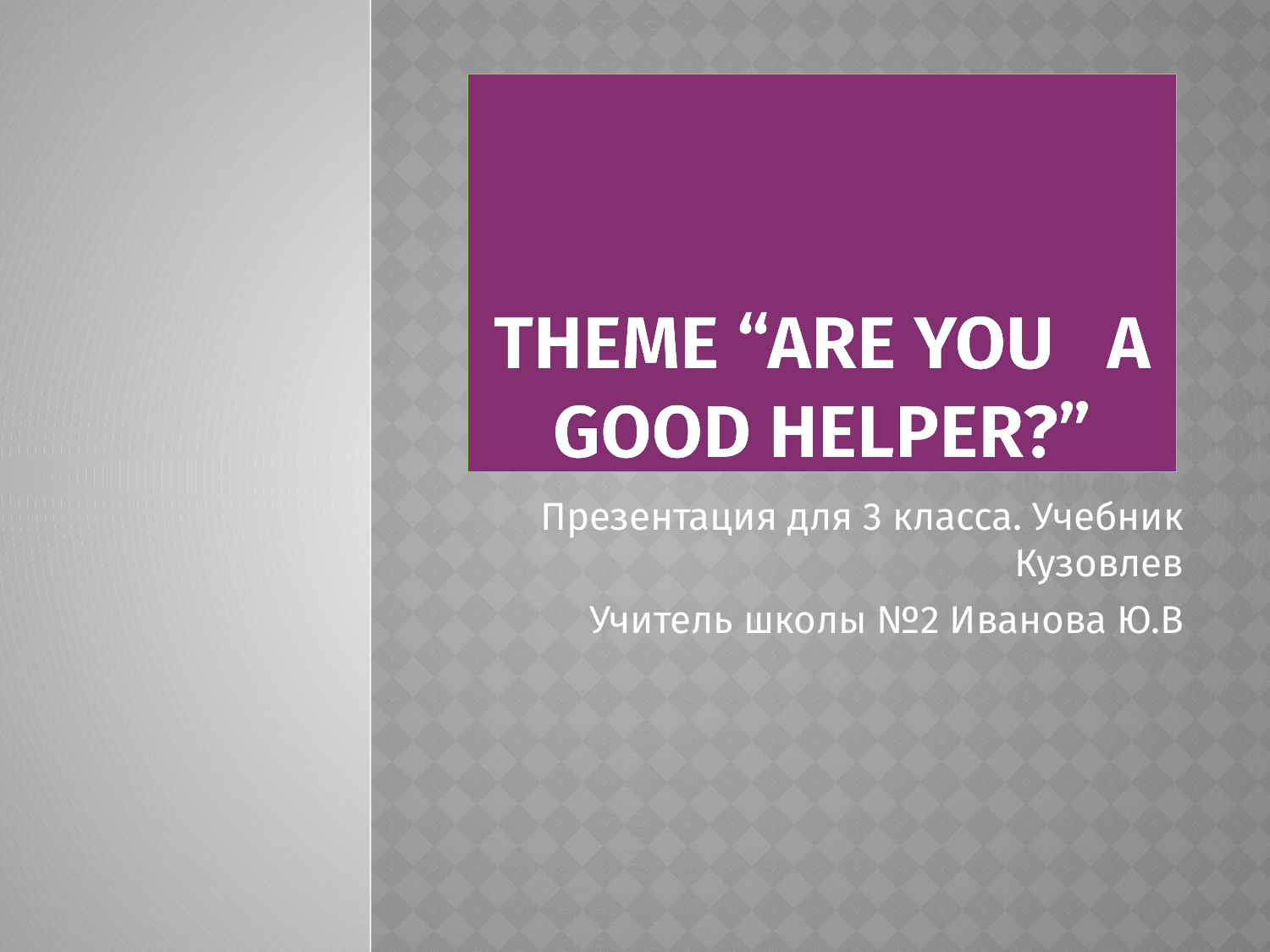

# Theme “Are you   a good helper?”
Презентация для 3 класса. Учебник Кузовлев
Учитель школы №2 Иванова Ю.В